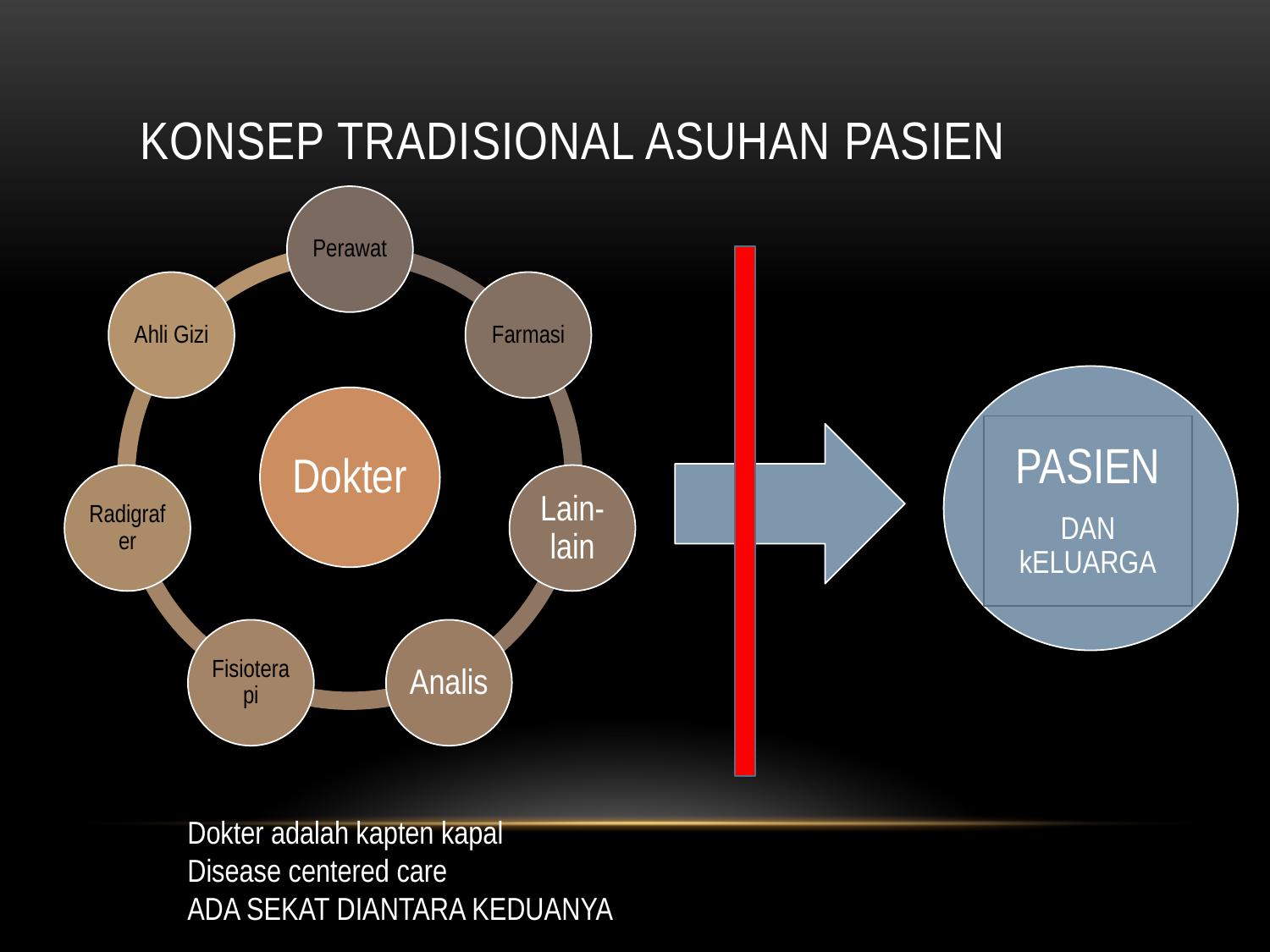

# Konsep Tradisional Asuhan Pasien
Dokter
Perawat
Farmasi
Lain-lain
Analis
Fisioterapi
Radigrafer
Ahli Gizi

PASIEN
DAN kELUARGA

Dokter adalah kapten kapal
Disease centered care
ADA SEKAT DIANTARA KEDUANYA